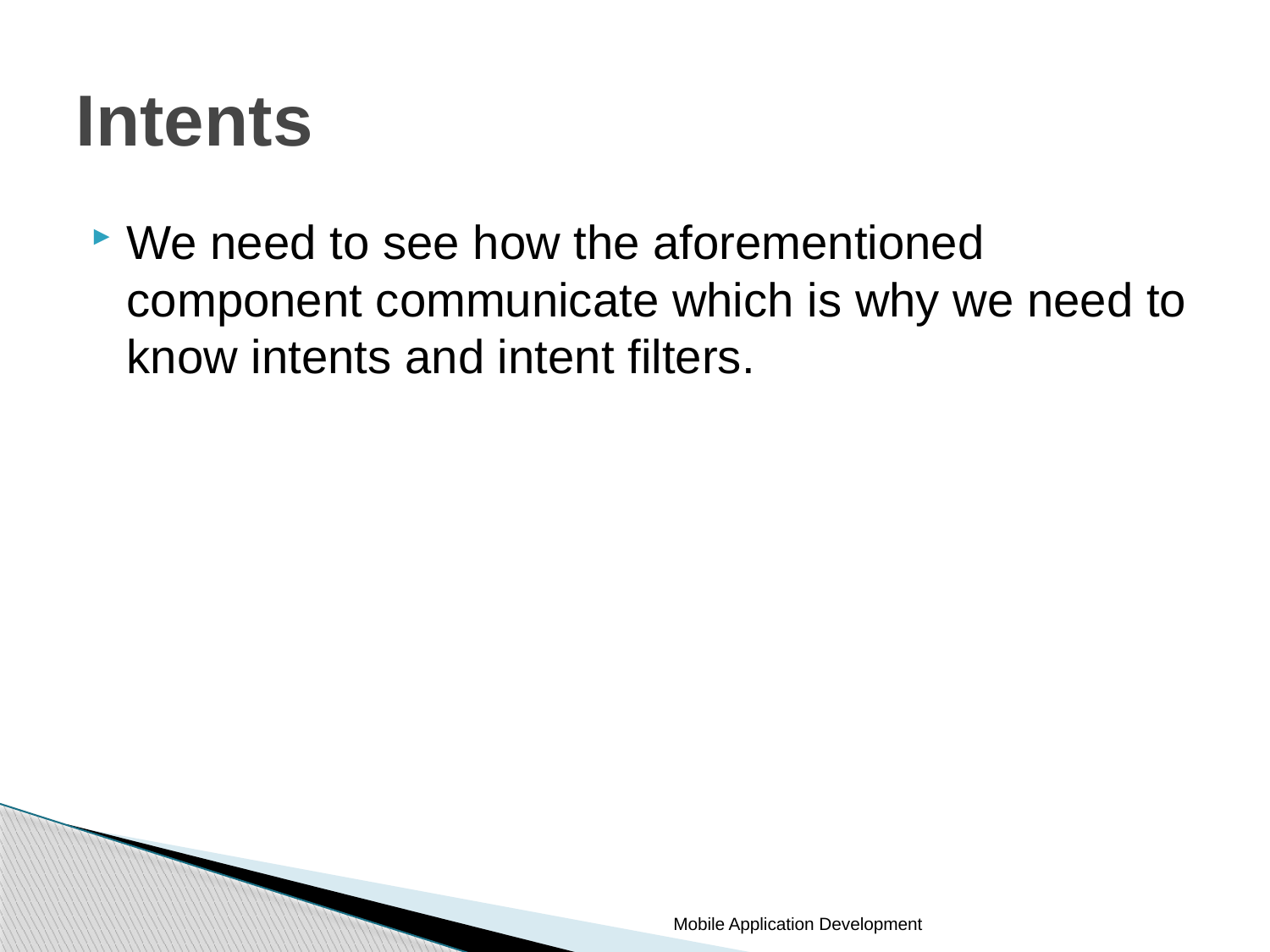

# Intents
We need to see how the aforementioned component communicate which is why we need to know intents and intent filters.
Mobile Application Development